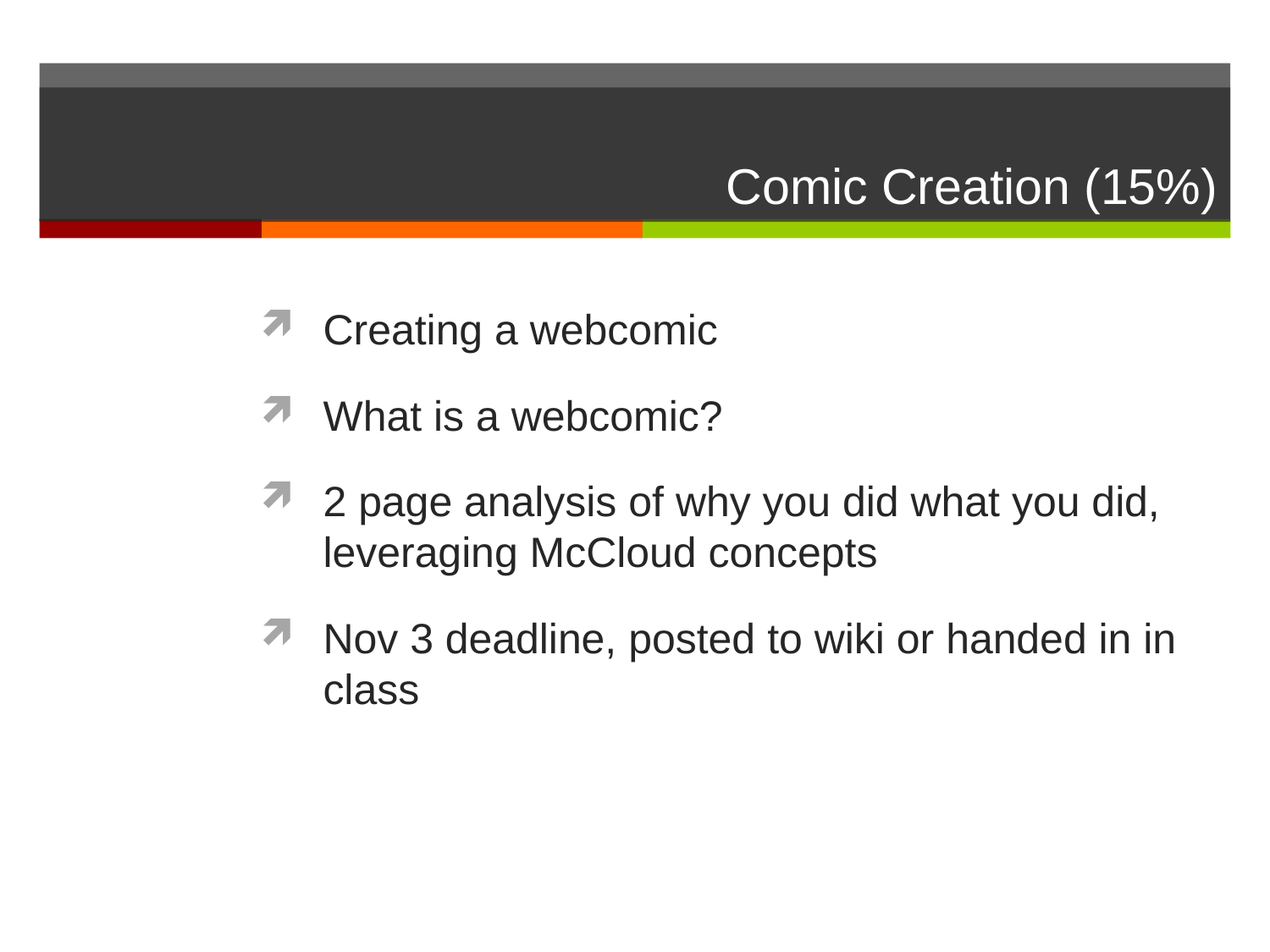

# Comic Creation (15%)
Creating a webcomic
What is a webcomic?
2 page analysis of why you did what you did, leveraging McCloud concepts
Nov 3 deadline, posted to wiki or handed in in class